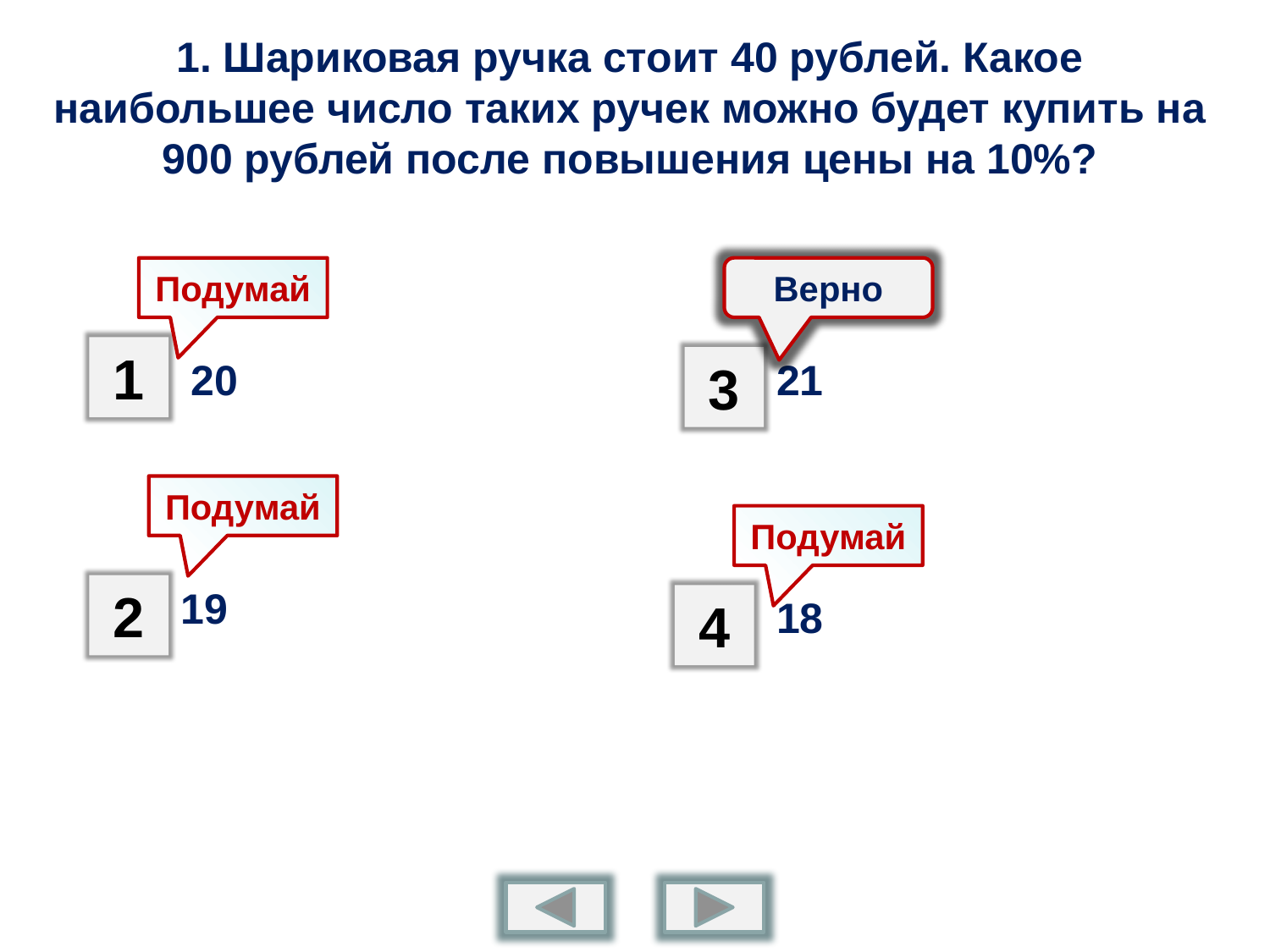

# 1. Шариковая ручка стоит 40 рублей. Какое наибольшее число таких ручек можно будет купить на 900 рублей после повышения цены на 10%?
Подумай
Верно
1
3
20
21
Подумай
Подумай
19
2
18
4